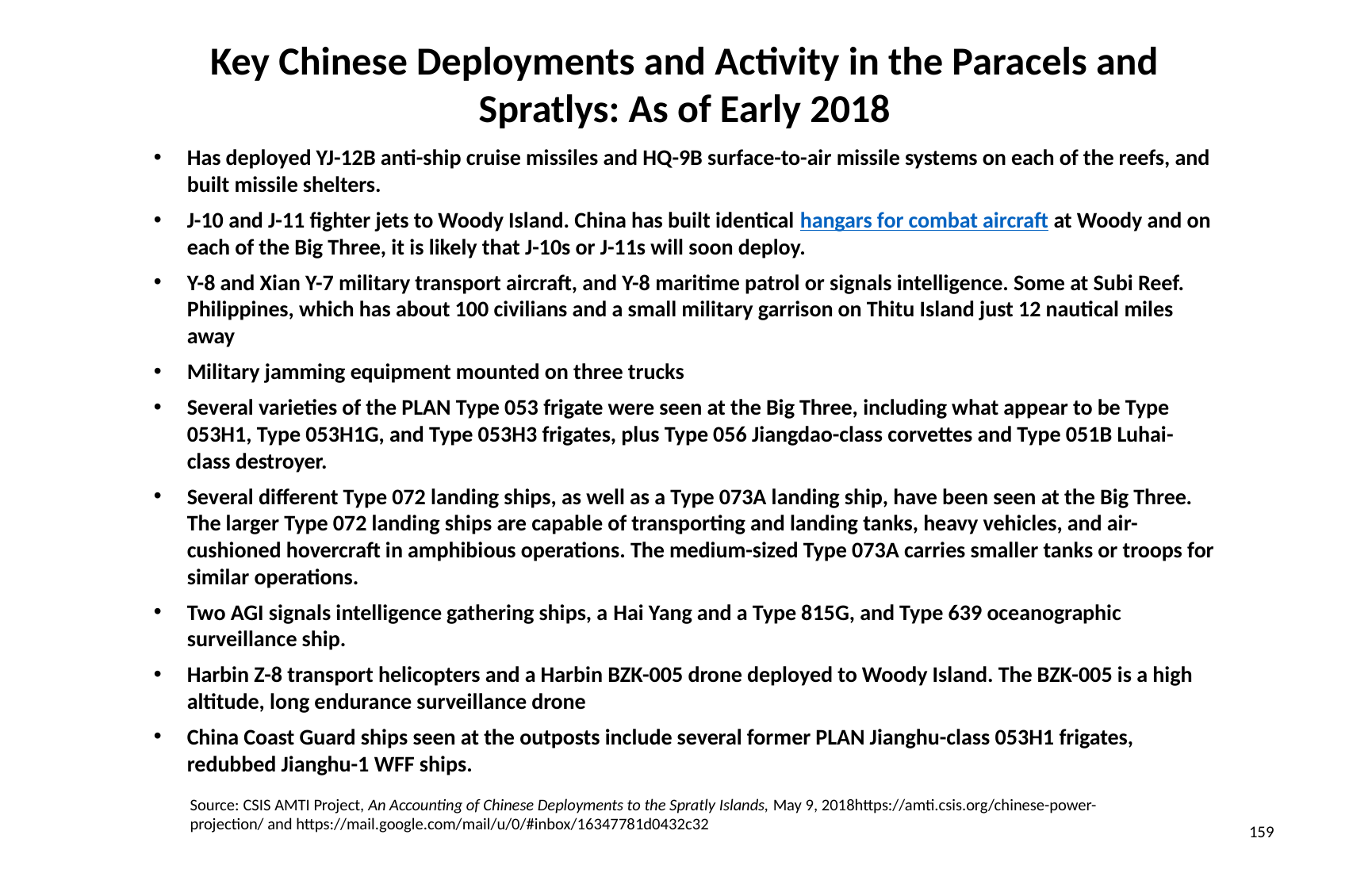

Key Chinese Deployments and Activity in the Paracels and Spratlys: As of Early 2018
Has deployed YJ-12B anti-ship cruise missiles and HQ-9B surface-to-air missile systems on each of the reefs, and built missile shelters.
J-10 and J-11 fighter jets to Woody Island. China has built identical hangars for combat aircraft at Woody and on each of the Big Three, it is likely that J-10s or J-11s will soon deploy.
Y-8 and Xian Y-7 military transport aircraft, and Y-8 maritime patrol or signals intelligence. Some at Subi Reef. Philippines, which has about 100 civilians and a small military garrison on Thitu Island just 12 nautical miles away
Military jamming equipment mounted on three trucks
Several varieties of the PLAN Type 053 frigate were seen at the Big Three, including what appear to be Type 053H1, Type 053H1G, and Type 053H3 frigates, plus Type 056 Jiangdao-class corvettes and Type 051B Luhai-class destroyer.
Several different Type 072 landing ships, as well as a Type 073A landing ship, have been seen at the Big Three. The larger Type 072 landing ships are capable of transporting and landing tanks, heavy vehicles, and air-cushioned hovercraft in amphibious operations. The medium-sized Type 073A carries smaller tanks or troops for similar operations.
Two AGI signals intelligence gathering ships, a Hai Yang and a Type 815G, and Type 639 oceanographic surveillance ship.
Harbin Z-8 transport helicopters and a Harbin BZK-005 drone deployed to Woody Island. The BZK-005 is a high altitude, long endurance surveillance drone
China Coast Guard ships seen at the outposts include several former PLAN Jianghu-class 053H1 frigates, redubbed Jianghu-1 WFF ships.
Source: CSIS AMTI Project, An Accounting of Chinese Deployments to the Spratly Islands, May 9, 2018https://amti.csis.org/chinese-power-projection/ and https://mail.google.com/mail/u/0/#inbox/16347781d0432c32
159